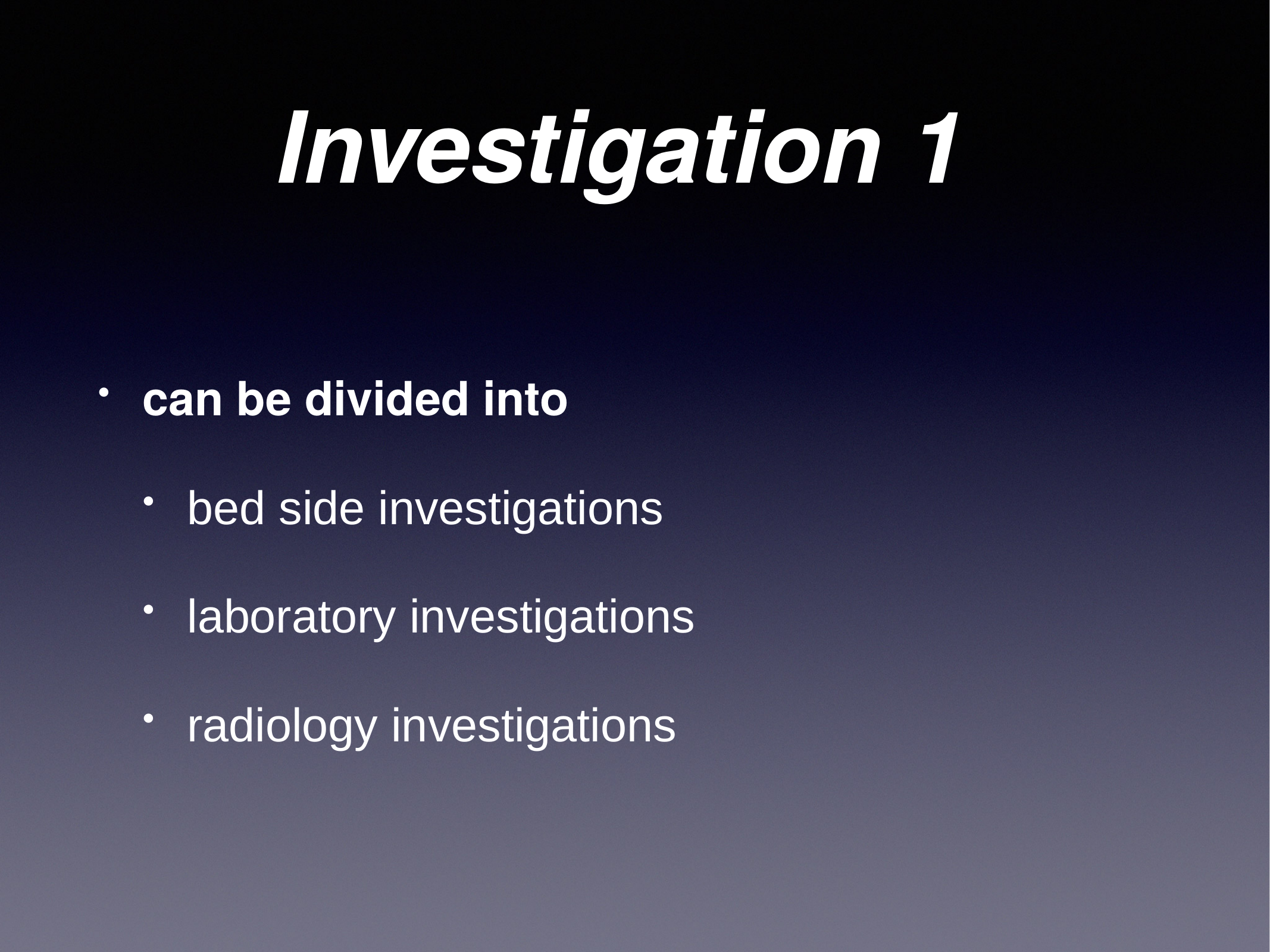

# Investigation 1
can be divided into
bed side investigations
laboratory investigations
radiology investigations